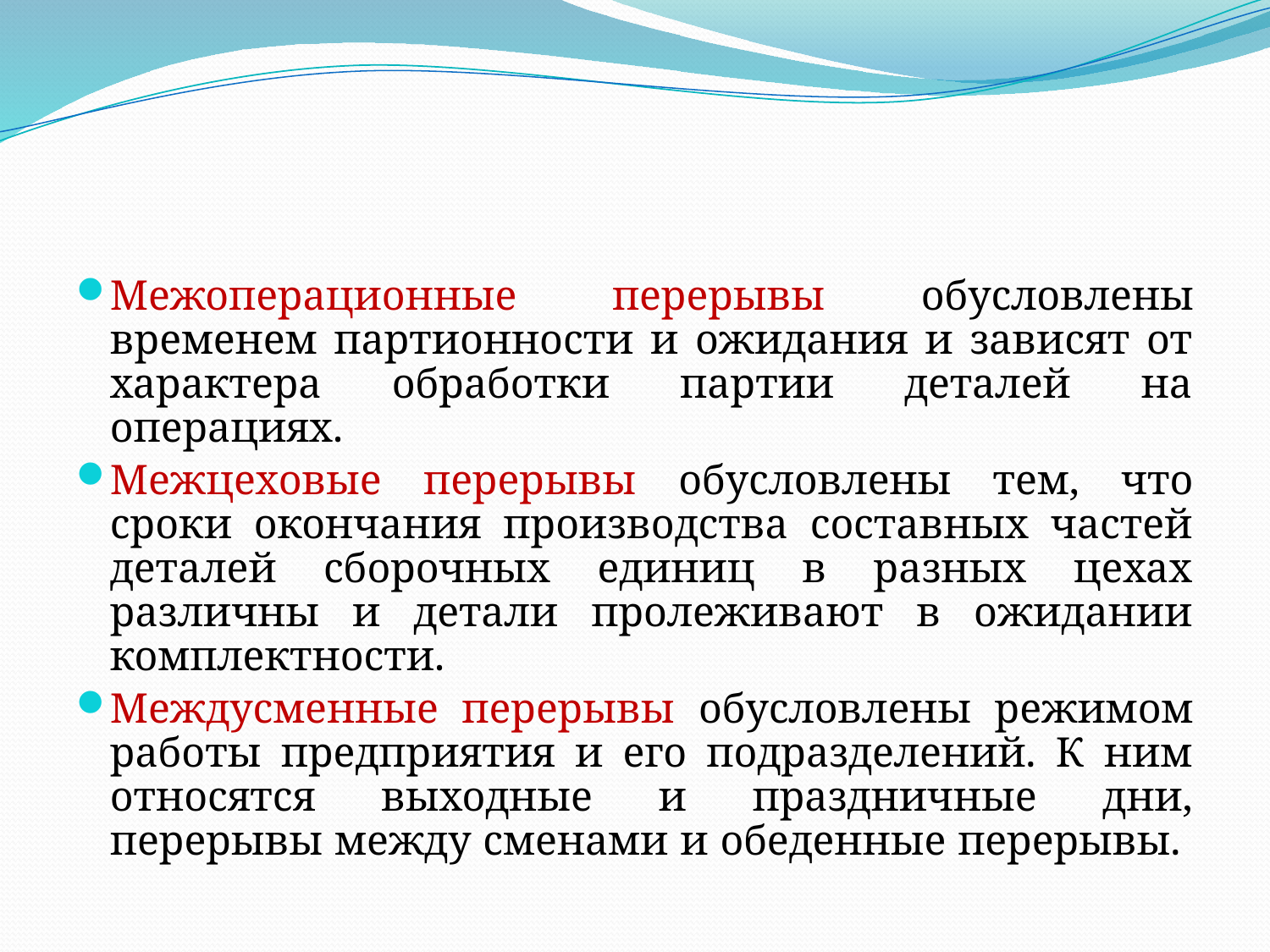

#
Межоперационные перерывы обусловлены временем партионности и ожидания и зависят от характера обработки партии деталей на операциях.
Межцеховые перерывы обусловлены тем, что сроки окончания производства составных частей деталей сборочных единиц в разных цехах различны и детали пролеживают в ожидании комплектности.
Междусменные перерывы обусловлены режимом работы предприятия и его подразделений. К ним относятся выходные и праздничные дни, перерывы между сменами и обеденные перерывы.